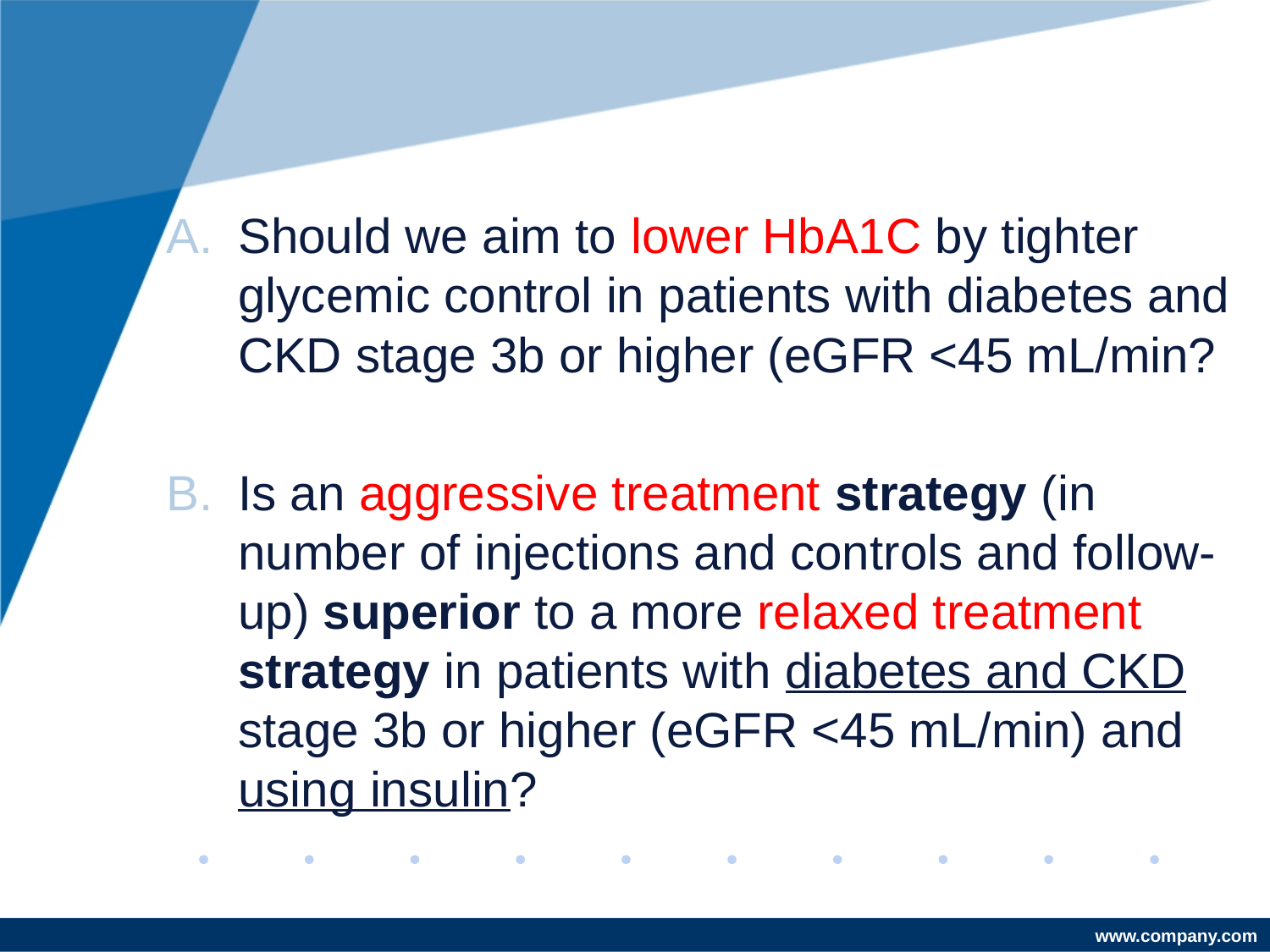

#
Should we aim to lower HbA1C by tighter glycemic control in patients with diabetes and CKD stage 3b or higher (eGFR <45 mL/min?

Is an aggressive treatment strategy (in number of injections and controls and follow-up) superior to a more relaxed treatment strategy in patients with diabetes and CKD stage 3b or higher (eGFR <45 mL/min) and using insulin?